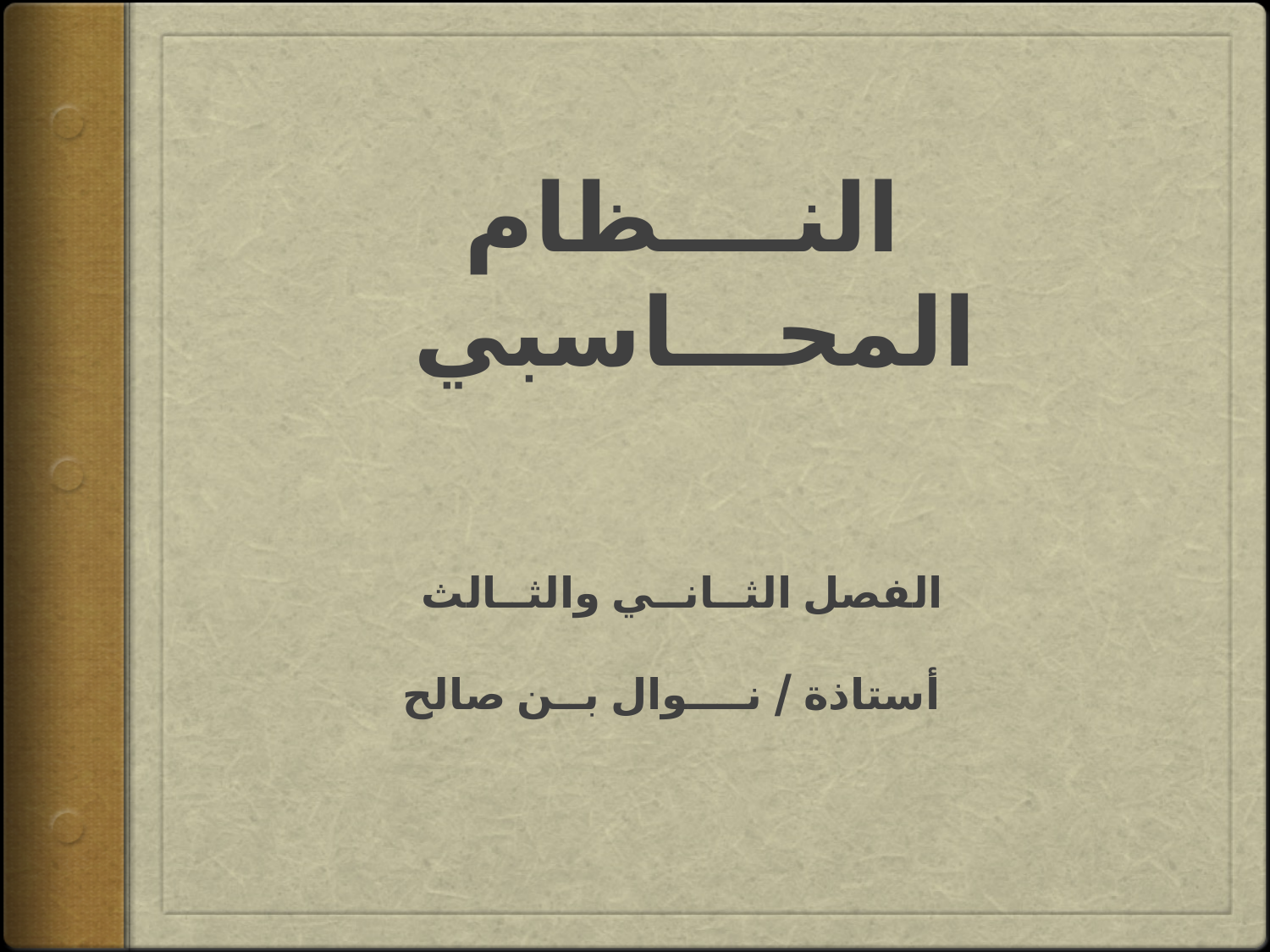

# النــــظام المحـــاسبي
الفصل الثــانــي والثــالث
أستاذة / نــــوال بــن صالح